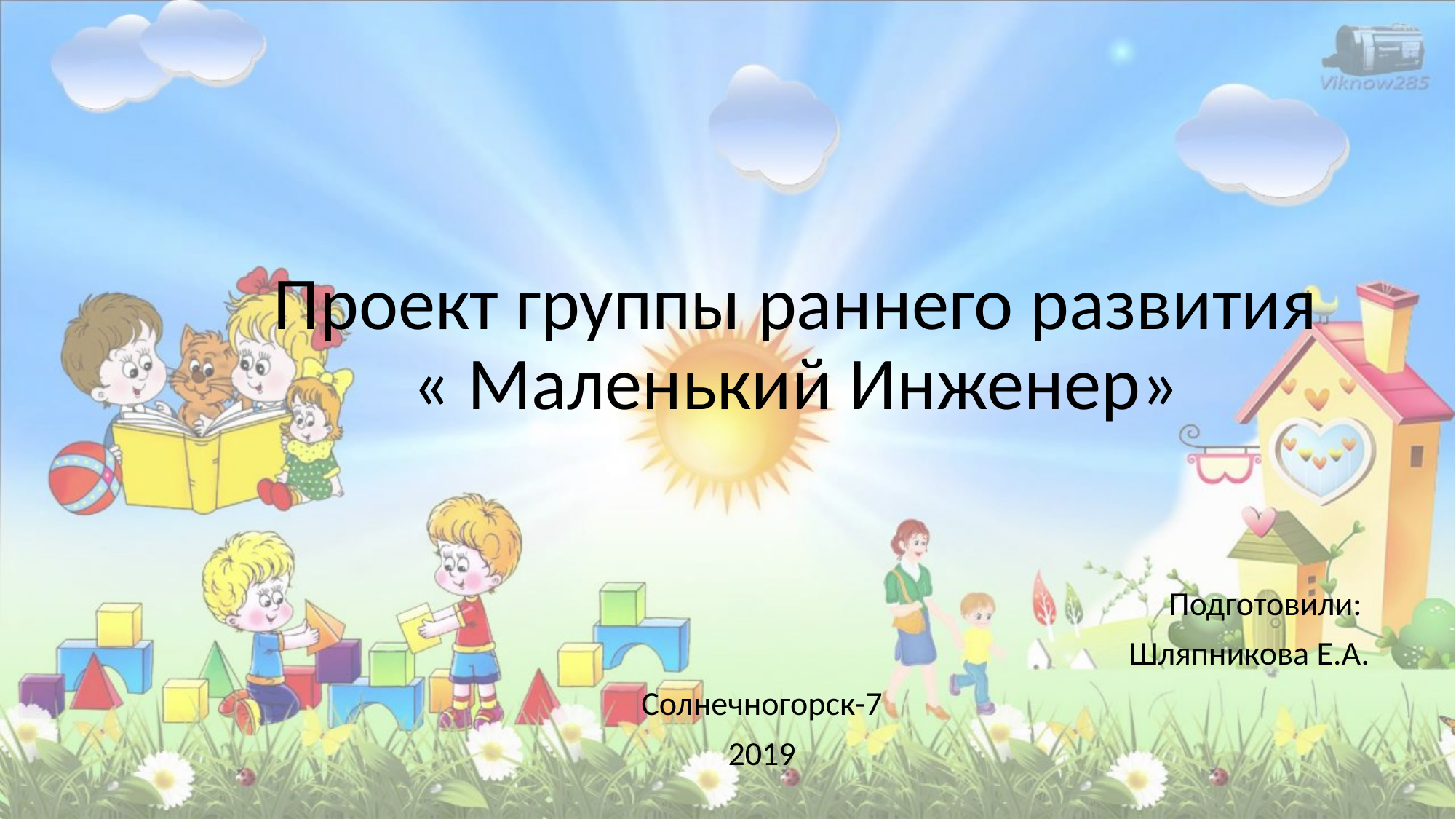

# Проект группы раннего развития « Маленький Инженер»
Подготовили:
Шляпникова Е.А.
Солнечногорск-7
2019